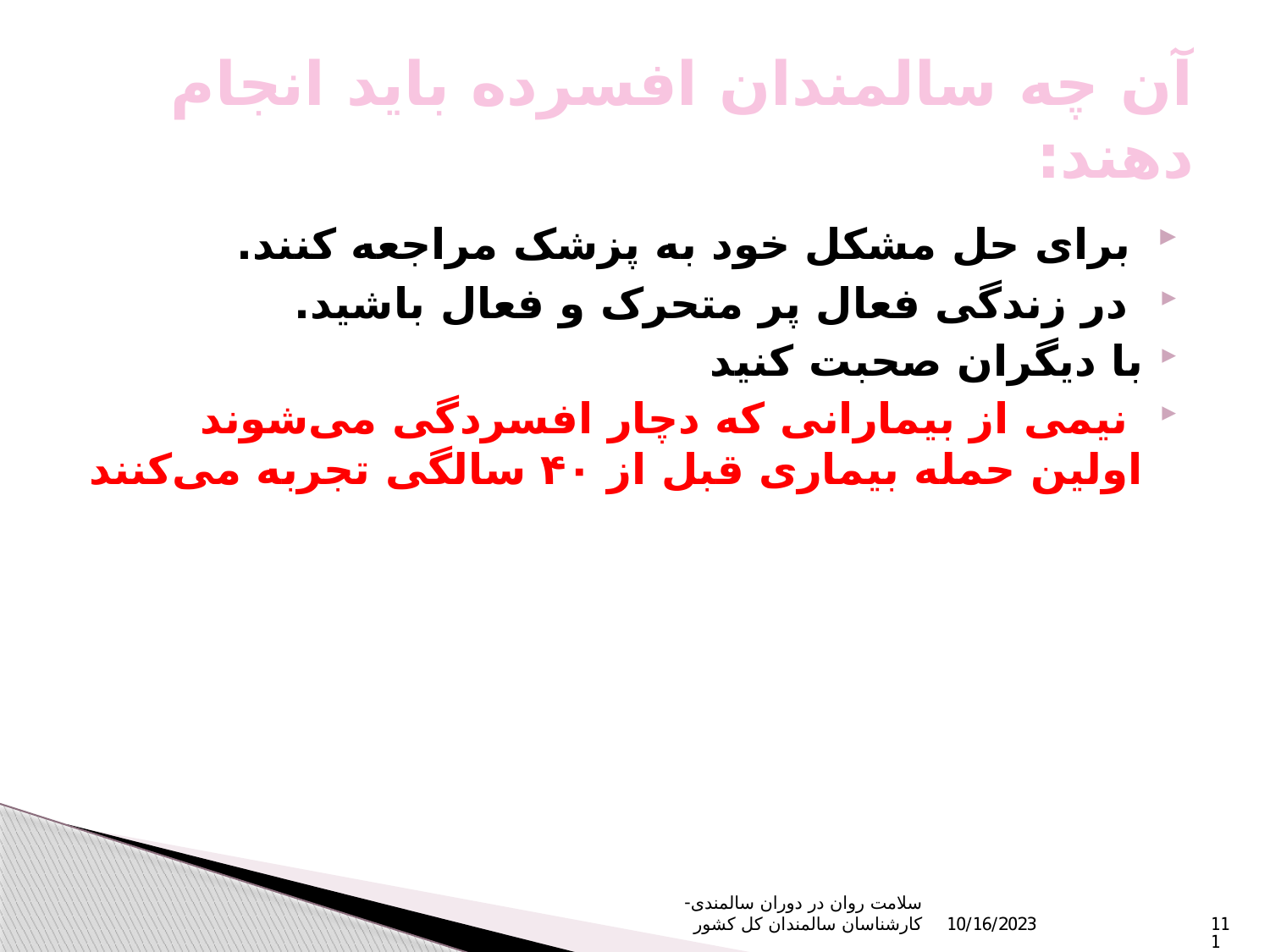

# آن چه سالمندان افسرده باید انجام دهند:
 برای حل مشکل خود به پزشک مراجعه کنند.
 در زندگی فعال پر متحرک و فعال باشید.
با دیگران صحبت کنید
 نیمی از بیمارانی که دچار افسردگی می‌شوند اولین حمله بیماری قبل از ۴۰ سالگی تجربه می‌کنند
سلامت روان در دوران سالمندی- کارشناسان سالمندان کل کشور
10/16/2023
111